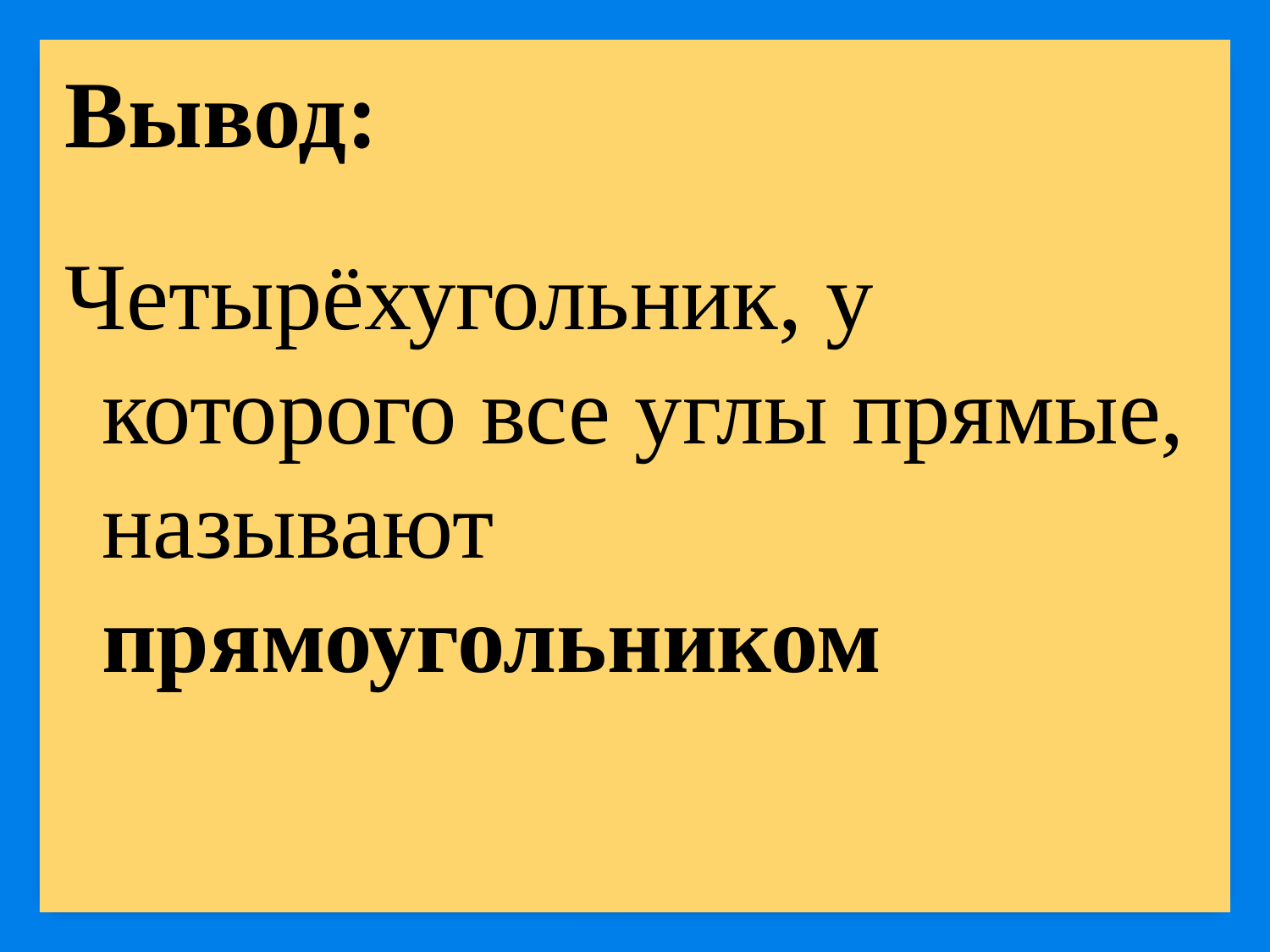

Вывод:

Четырёхугольник, у которого все углы прямые, называют прямоугольником
#